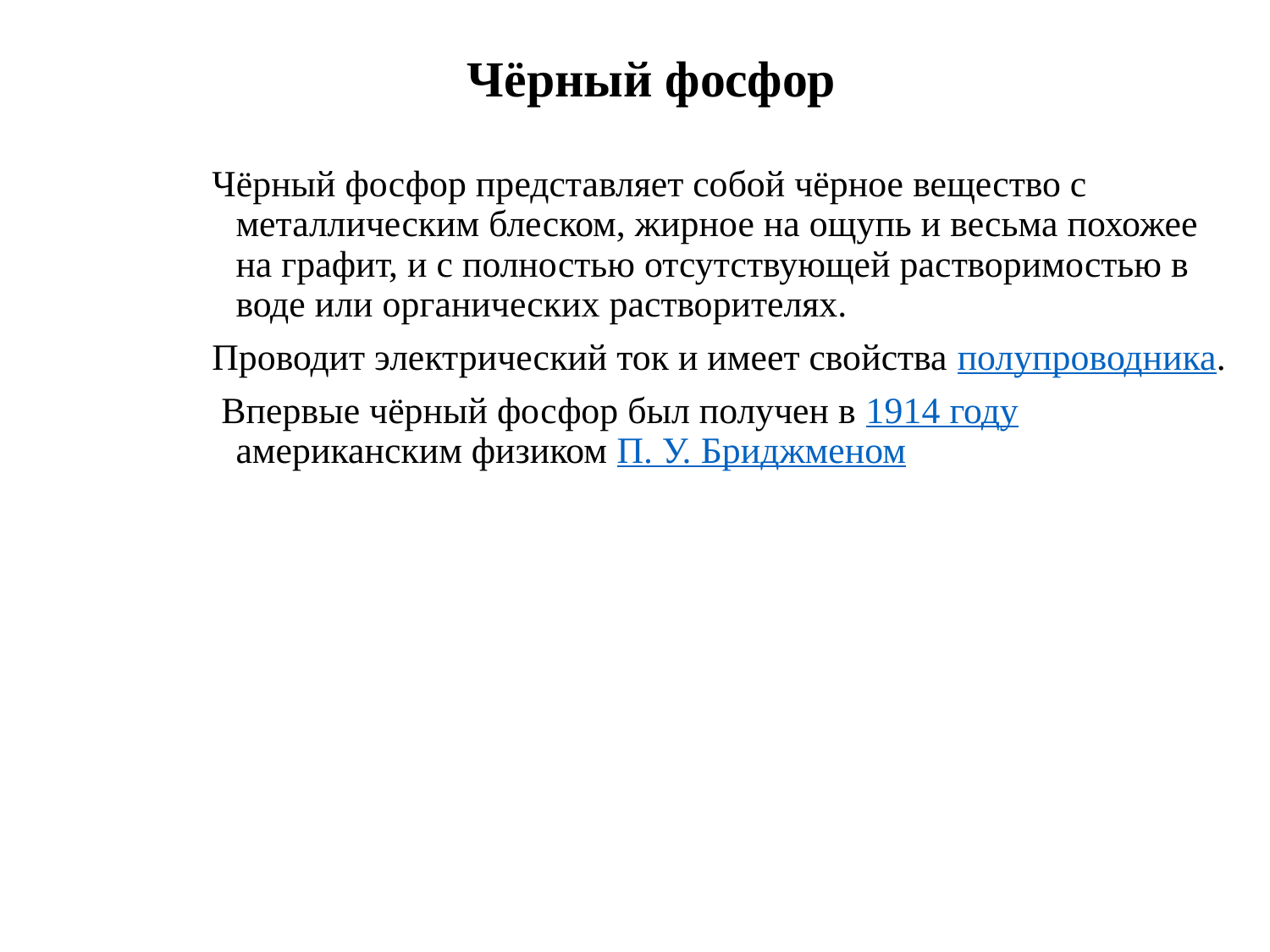

# Чёрный фосфор
Чёрный фосфор представляет собой чёрное вещество с металлическим блеском, жирное на ощупь и весьма похожее на графит, и с полностью отсутствующей растворимостью в воде или органических растворителях.
Проводит электрический ток и имеет свойства полупроводника.
 Впервые чёрный фосфор был получен в 1914 году американским физиком П. У. Бриджменом